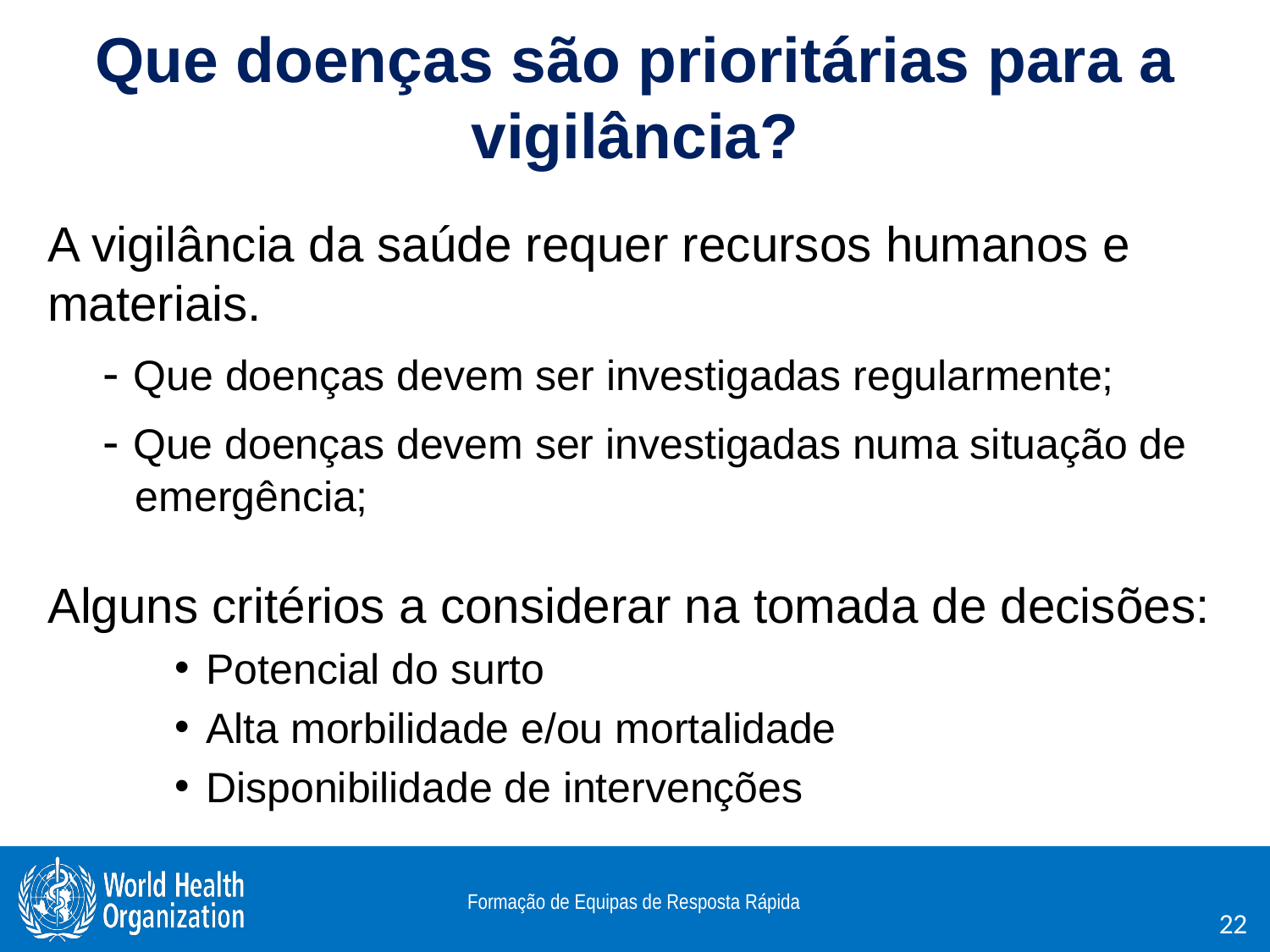

# Que doenças são prioritárias para a vigilância?
A vigilância da saúde requer recursos humanos e materiais.
- Que doenças devem ser investigadas regularmente;
- Que doenças devem ser investigadas numa situação de emergência;

Alguns critérios a considerar na tomada de decisões:
Potencial do surto
Alta morbilidade e/ou mortalidade
Disponibilidade de intervenções